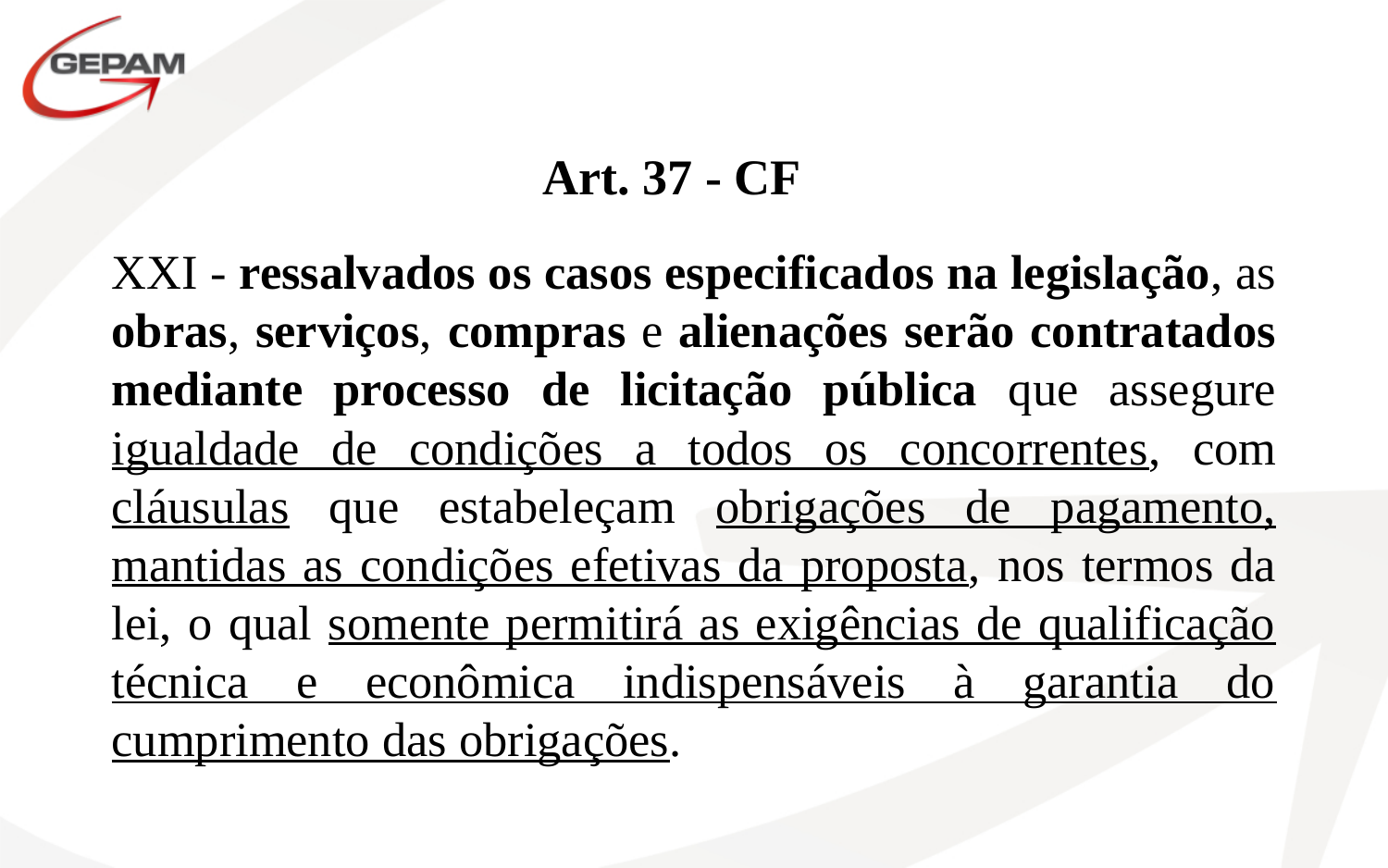

# Art. 37 - CF
XXI - ressalvados os casos especificados na legislação, as obras, serviços, compras e alienações serão contratados mediante processo de licitação pública que assegure igualdade de condições a todos os concorrentes, com cláusulas que estabeleçam obrigações de pagamento, mantidas as condições efetivas da proposta, nos termos da lei, o qual somente permitirá as exigências de qualificação técnica e econômica indispensáveis à garantia do cumprimento das obrigações.